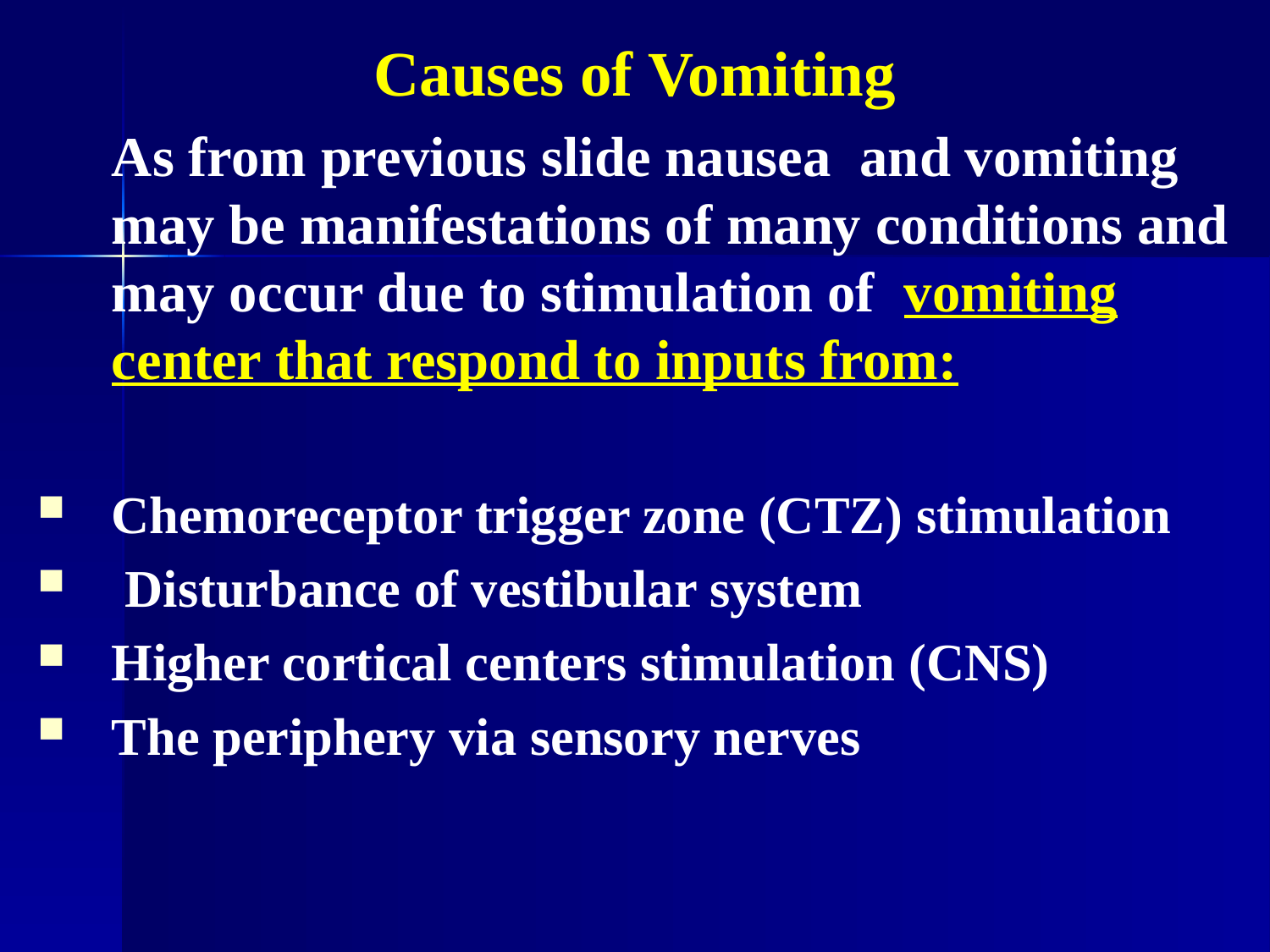

Causes of Vomiting
	As from previous slide nausea  and vomiting may be manifestations of many conditions and may occur due to stimulation of  vomiting center that respond to inputs from:

Chemoreceptor trigger zone (CTZ) stimulation
 Disturbance of vestibular system
Higher cortical centers stimulation (CNS)
The periphery via sensory nerves